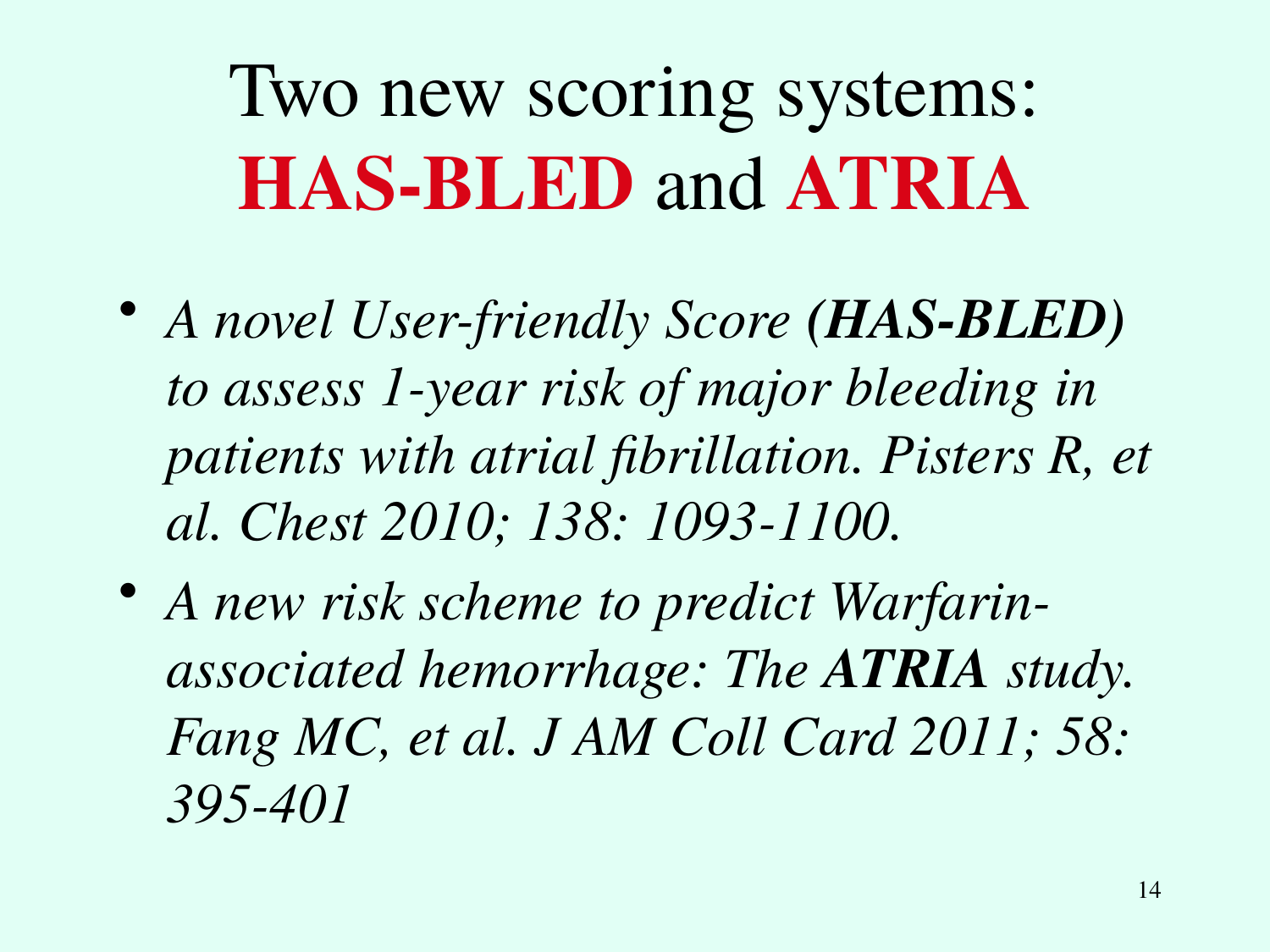

# Two new scoring systems: HAS-BLED and ATRIA
A novel User-friendly Score (HAS-BLED) to assess 1-year risk of major bleeding in patients with atrial fibrillation. Pisters R, et al. Chest 2010; 138: 1093-1100.
A new risk scheme to predict Warfarin-associated hemorrhage: The ATRIA study. Fang MC, et al. J AM Coll Card 2011; 58: 395-401

14